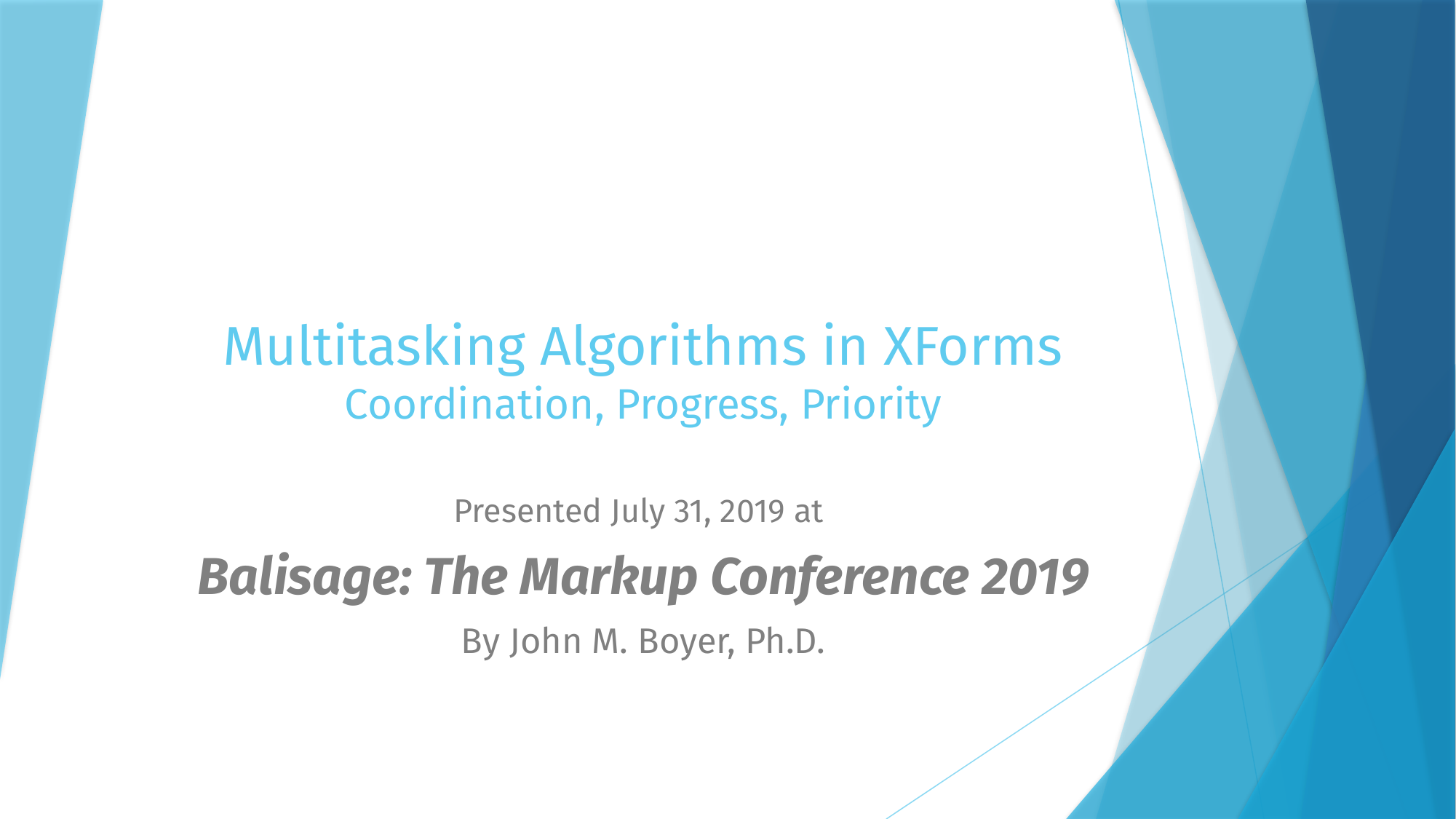

# Multitasking Algorithms in XForms Coordination, Progress, Priority
Presented July 31, 2019 at
Balisage: The Markup Conference 2019
By John M. Boyer, Ph.D.